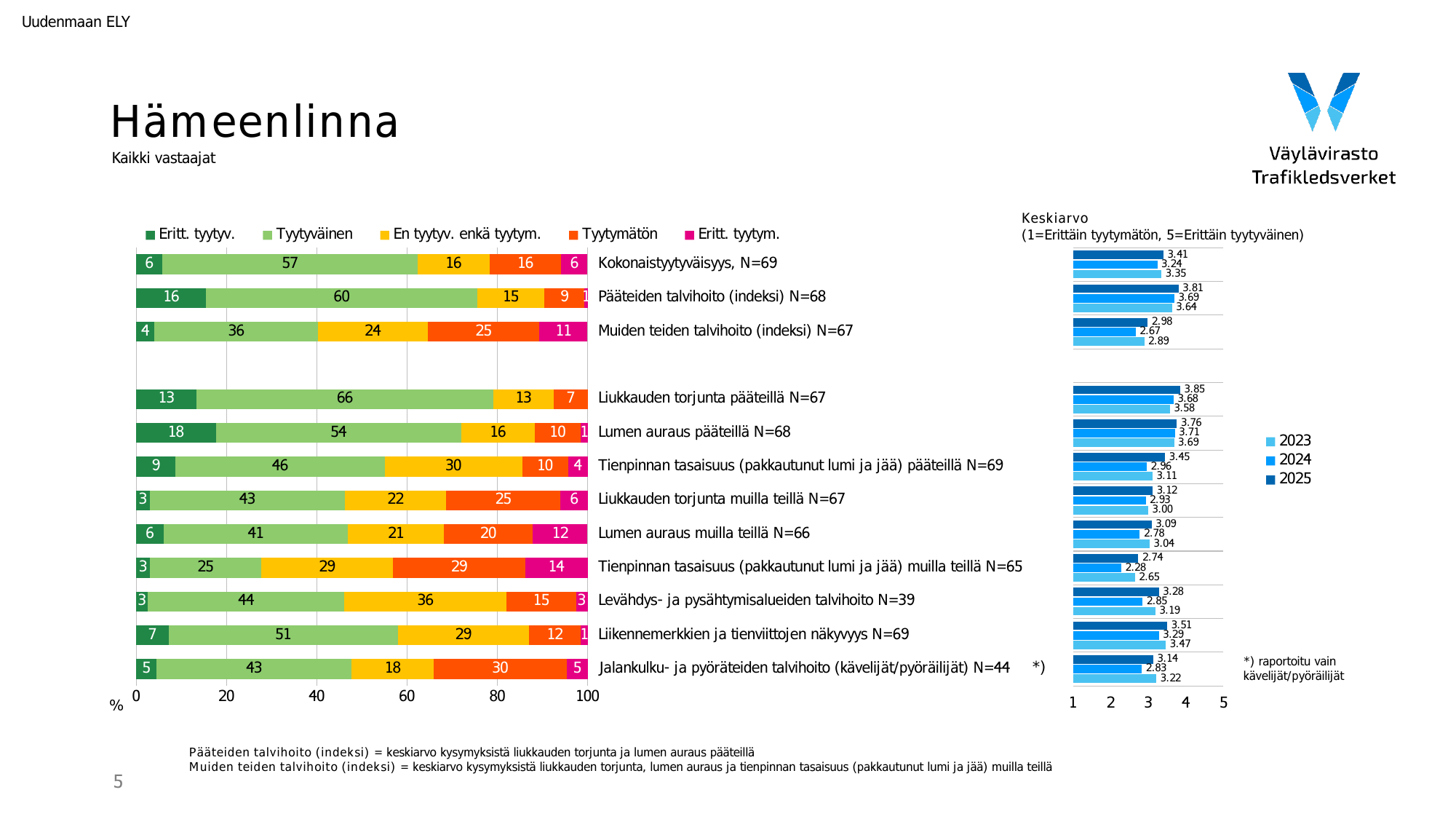

Uudenmaan ELY
# Hämeenlinna
Kaikki vastaajat
Keskiarvo
(1=Erittäin tyytymätön, 5=Erittäin tyytyväinen)

### Chart

| Category | Eritt. tyytyv. | Tyytyväinen | En tyytyv. enkä tyytym. | Tyytymätön | Eritt. tyytym. |
|---|---|---|---|---|---|
| Kokonaistyytyväisyys, N=69 | 5.797101 | 56.521739 | 15.942029 | 15.942029 | 5.797101 |
| Pääteiden talvihoito (indeksi) N=68 | 15.5399475 | 60.041703500000004 | 14.8046535 | 8.8784025 | 1.470588 |
| Muiden teiden talvihoito (indeksi) N=67 | 4.040868 | 36.26935266666667 | 24.276983333333334 | 24.766957666666666 | 10.645838333333332 |
|  | None | None | None | None | None |
| Liukkauden torjunta pääteillä N=67 | 13.432836 | 65.671642 | 13.432836 | 7.462687 | None |
| Lumen auraus pääteillä N=68 | 17.647059 | 54.411765 | 16.176471 | 10.294118 | 1.470588 |
| Tienpinnan tasaisuus (pakkautunut lumi ja jää) pääteillä N=69 | 8.695652 | 46.376812 | 30.434783 | 10.144928 | 4.347826 |
| Liukkauden torjunta muilla teillä N=67 | 2.985075 | 43.283582 | 22.38806 | 25.373134 | 5.970149 |
| Lumen auraus muilla teillä N=66 | 6.060606 | 40.909091 | 21.212121 | 19.69697 | 12.121212 |
| Tienpinnan tasaisuus (pakkautunut lumi ja jää) muilla teillä N=65 | 3.076923 | 24.615385 | 29.230769 | 29.230769 | 13.846154 |
| Levähdys- ja pysähtymisalueiden talvihoito N=39 | 2.564103 | 43.589744 | 35.897436 | 15.384615 | 2.564103 |
| Liikennemerkkien ja tienviittojen näkyvyys N=69 | 7.246377 | 50.724638 | 28.985507 | 11.594203 | 1.449275 |
| Jalankulku- ja pyöräteiden talvihoito (kävelijät/pyöräilijät) N=44 | 4.545455 | 43.181818 | 18.181818 | 29.545455 | 4.545455 |

### Chart

| Category | 2025 | 2024 | 2023 |
|---|---|---|---|
*) raportoitu vain
kävelijät/pyöräilijät
*)
%
Pääteiden talvihoito (indeksi) = keskiarvo kysymyksistä liukkauden torjunta ja lumen auraus pääteillä
Muiden teiden talvihoito (indeksi) = keskiarvo kysymyksistä liukkauden torjunta, lumen auraus ja tienpinnan tasaisuus (pakkautunut lumi ja jää) muilla teillä

5